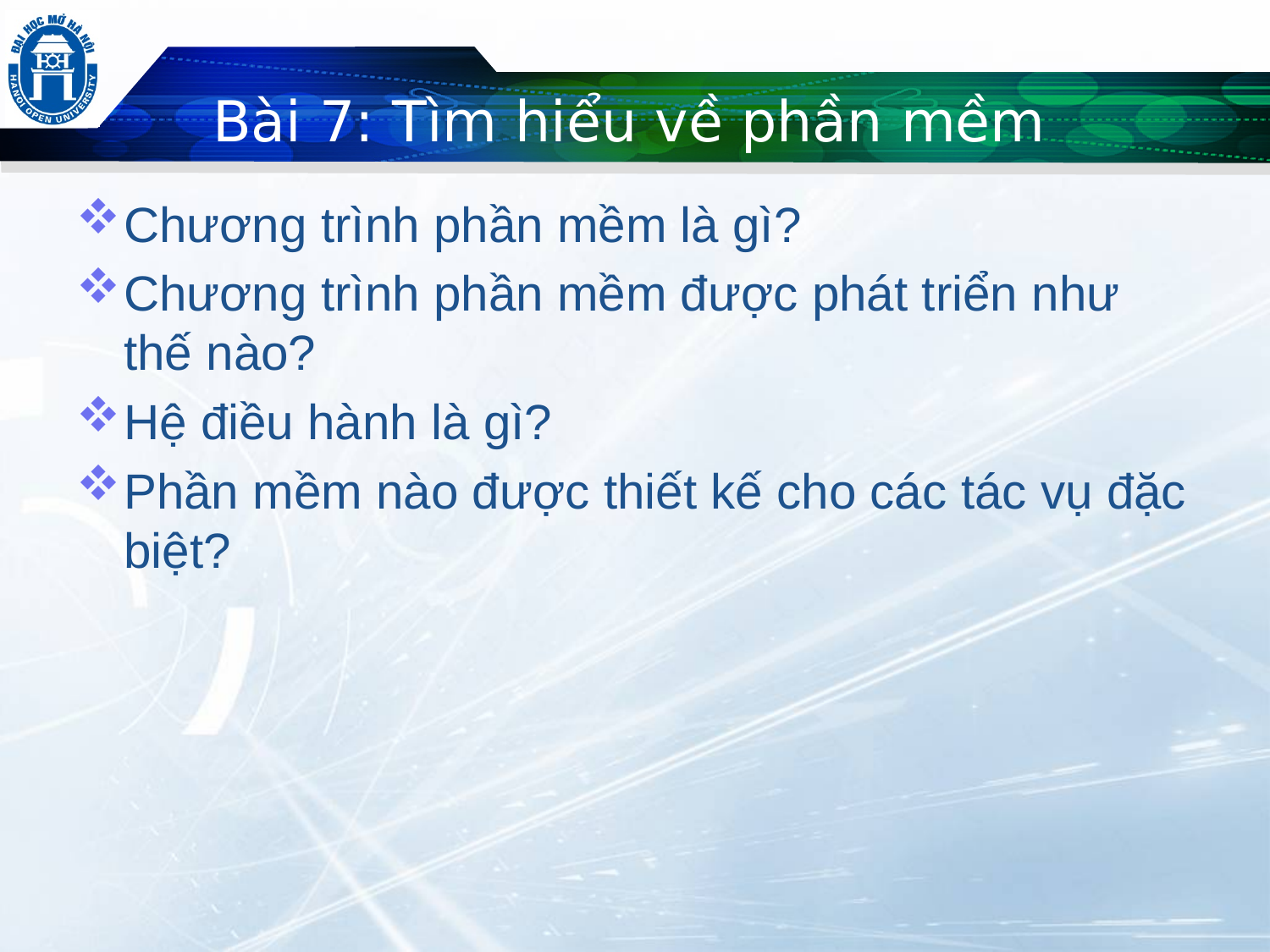

Bài 7: Tìm hiểu về phần mềm
Chương trình phần mềm là gì?
Chương trình phần mềm được phát triển như thế nào?
Hệ điều hành là gì?
Phần mềm nào được thiết kế cho các tác vụ đặc biệt?